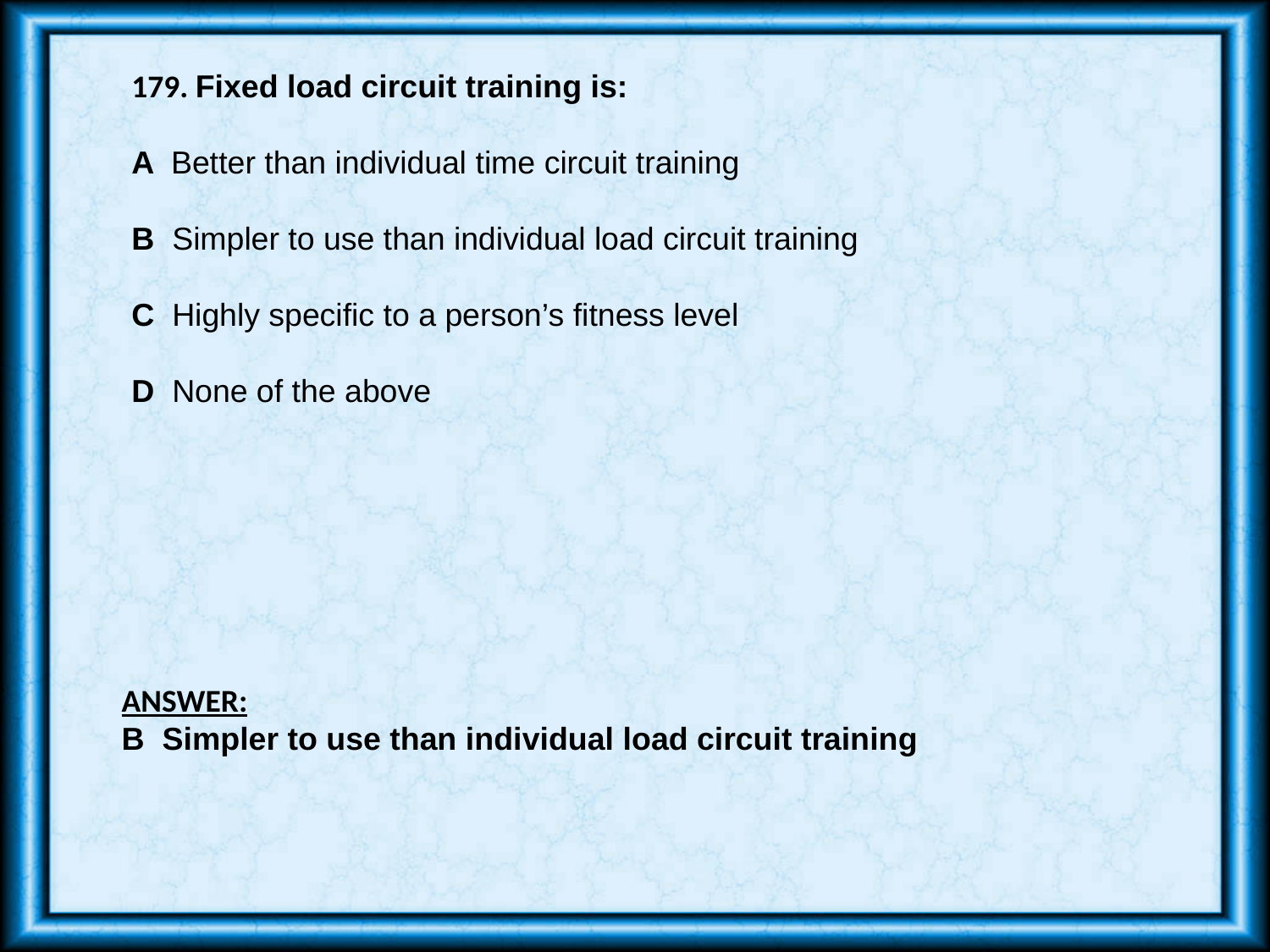

179. Fixed load circuit training is:

A  Better than individual time circuit training

B  Simpler to use than individual load circuit training

C  Highly specific to a person’s fitness level

D  None of the above

ANSWER:
B  Simpler to use than individual load circuit training